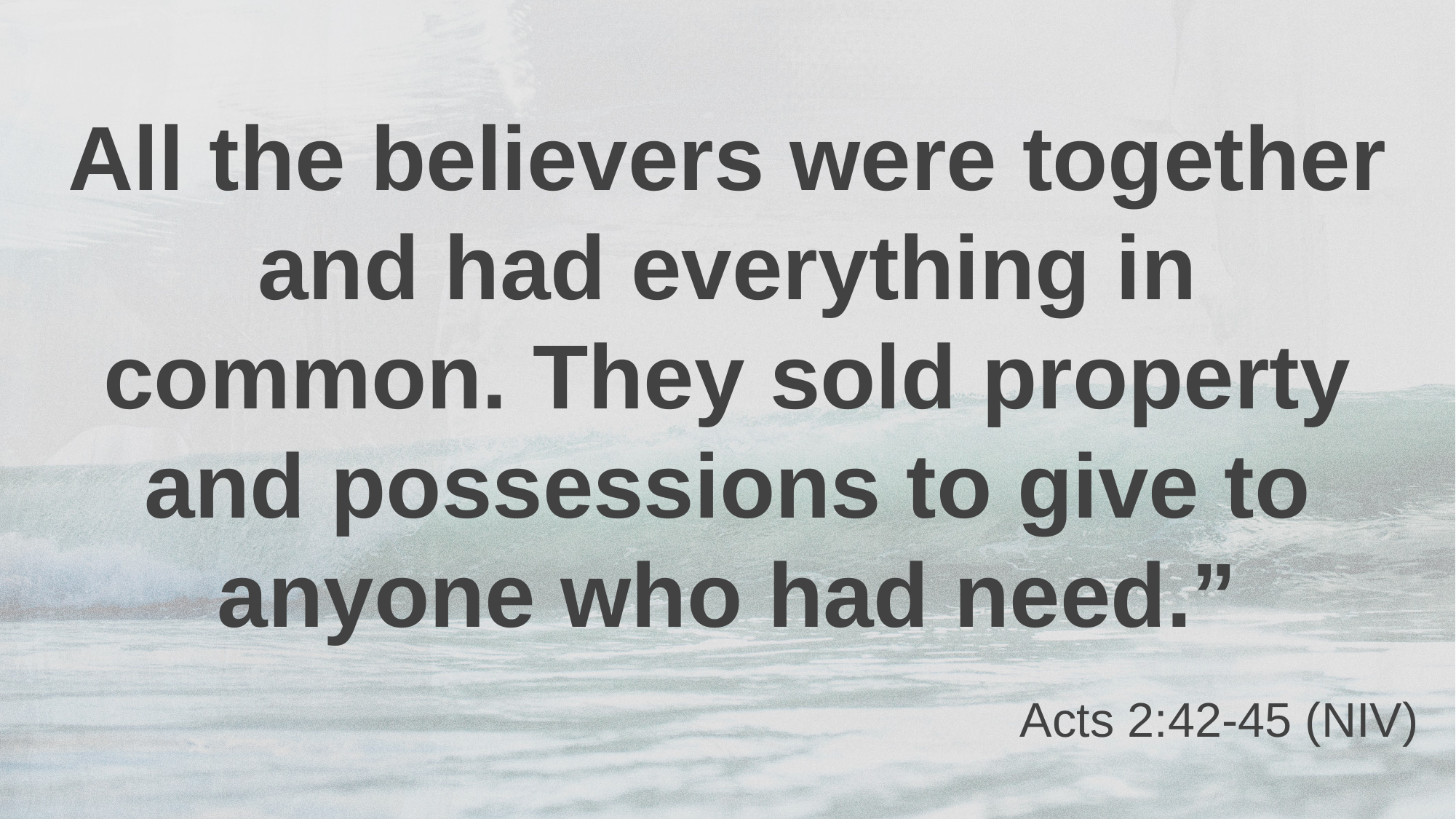

# All the believers were together and had everything in common. They sold property and possessions to give to anyone who had need.”
Acts 2:42-45 (NIV)